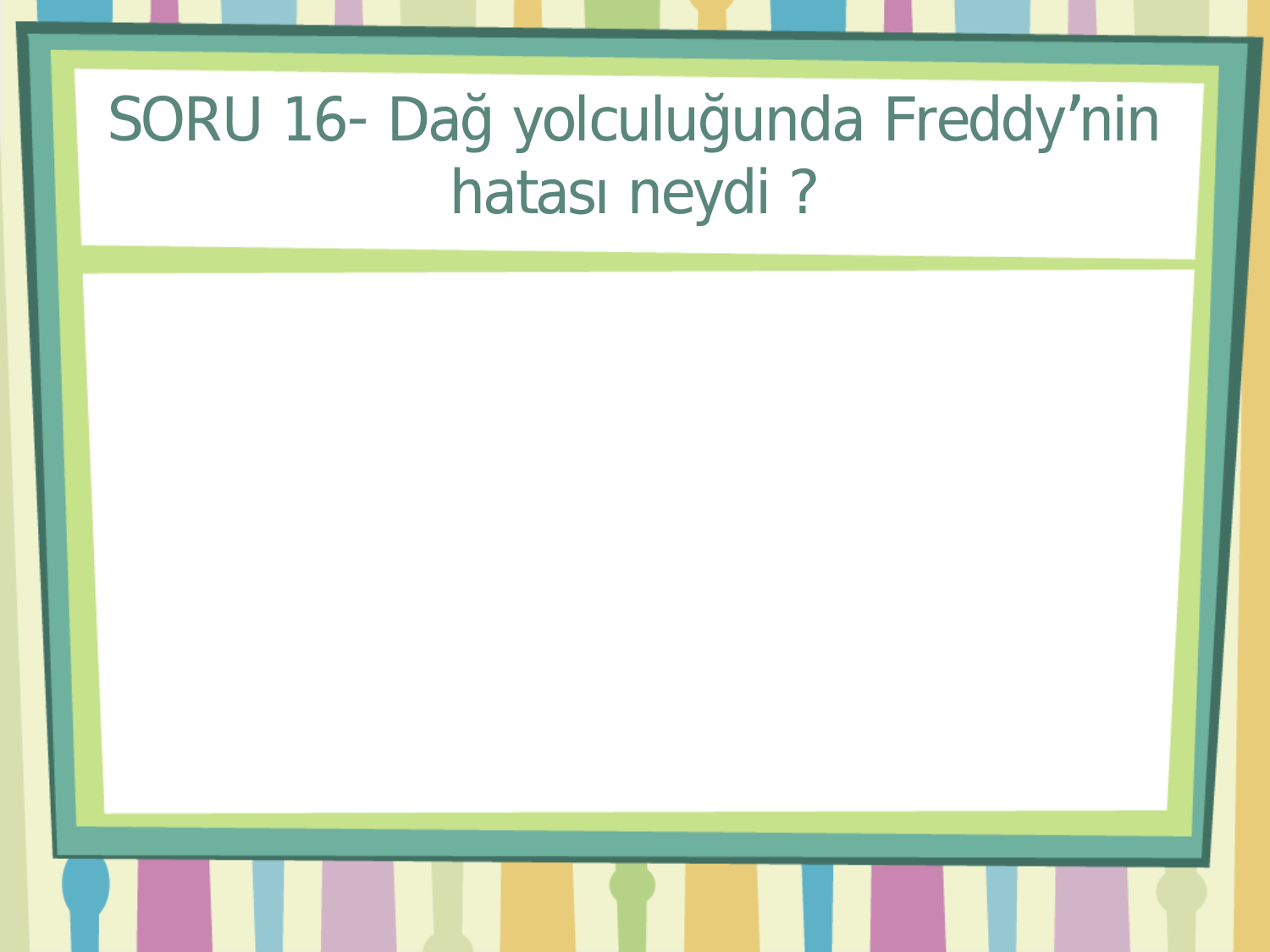

# SORU 16- Dağ yolculuğunda Freddy’nin hatası neydi ?